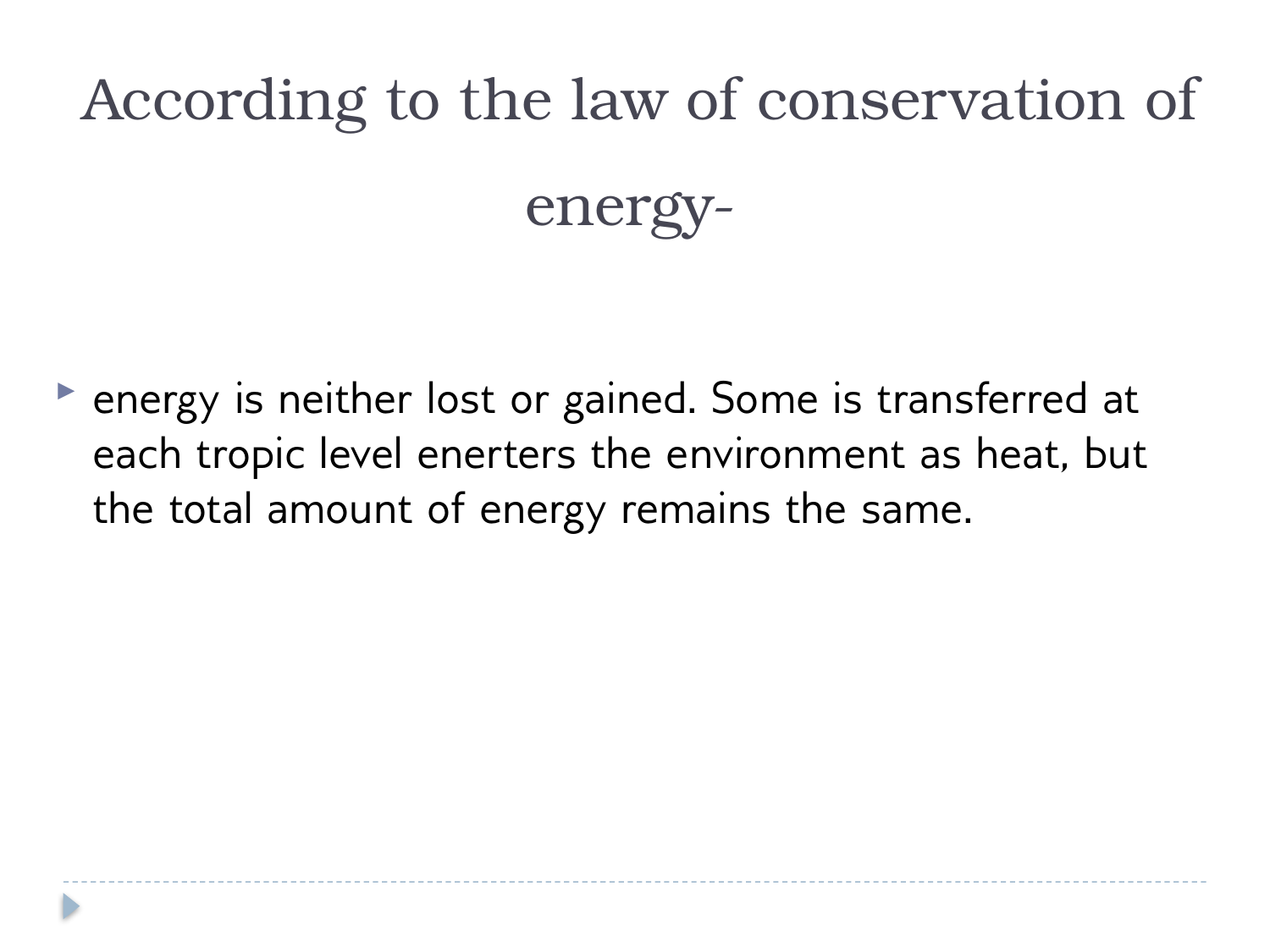

According to the law of conservation of energy-
energy is neither lost or gained. Some is transferred at each tropic level enerters the environment as heat, but the total amount of energy remains the same.